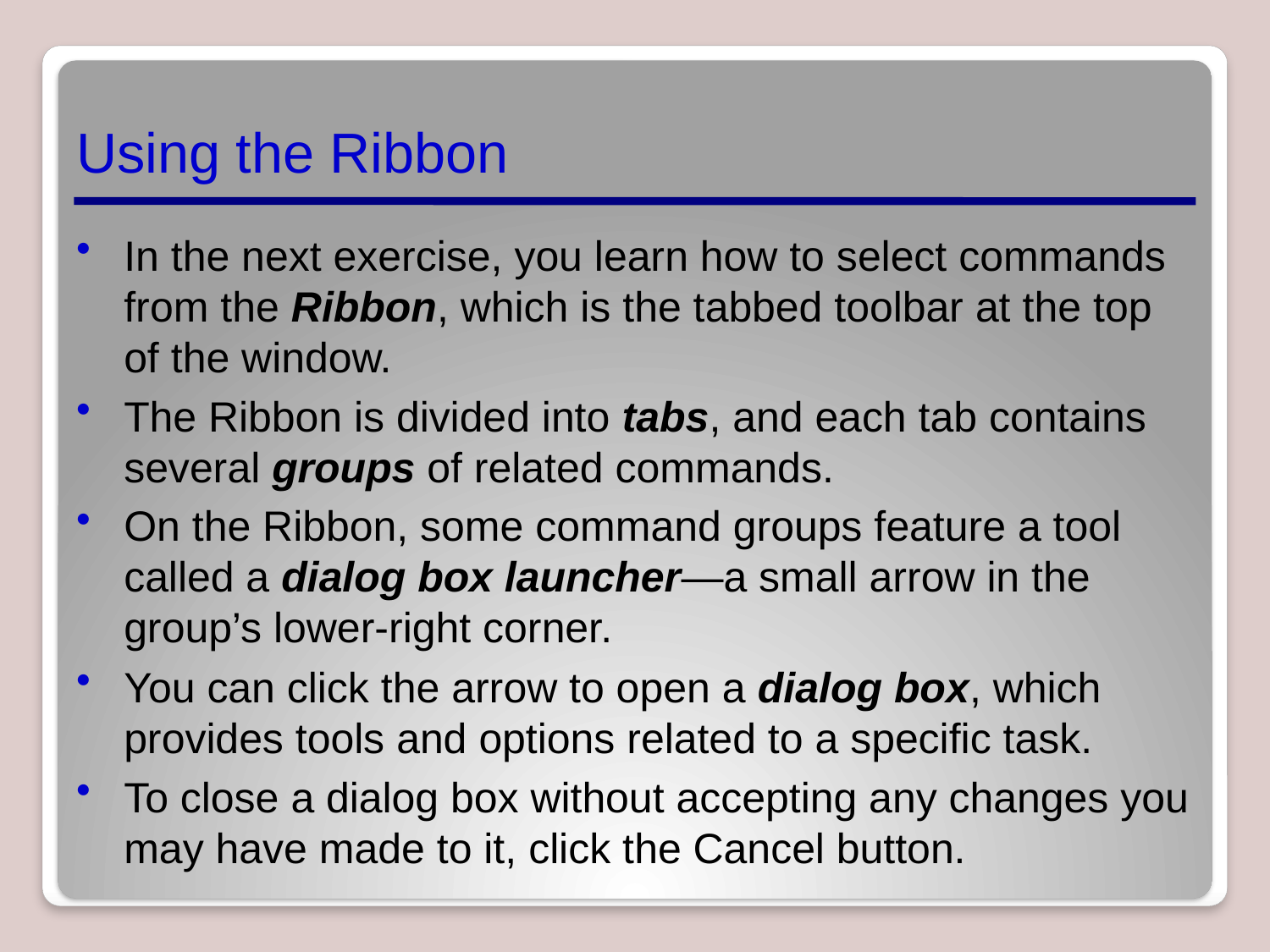

# Using the Ribbon
In the next exercise, you learn how to select commands from the Ribbon, which is the tabbed toolbar at the top of the window.
The Ribbon is divided into tabs, and each tab contains several groups of related commands.
On the Ribbon, some command groups feature a tool called a dialog box launcher—a small arrow in the group’s lower-right corner.
You can click the arrow to open a dialog box, which provides tools and options related to a specific task.
To close a dialog box without accepting any changes you may have made to it, click the Cancel button.